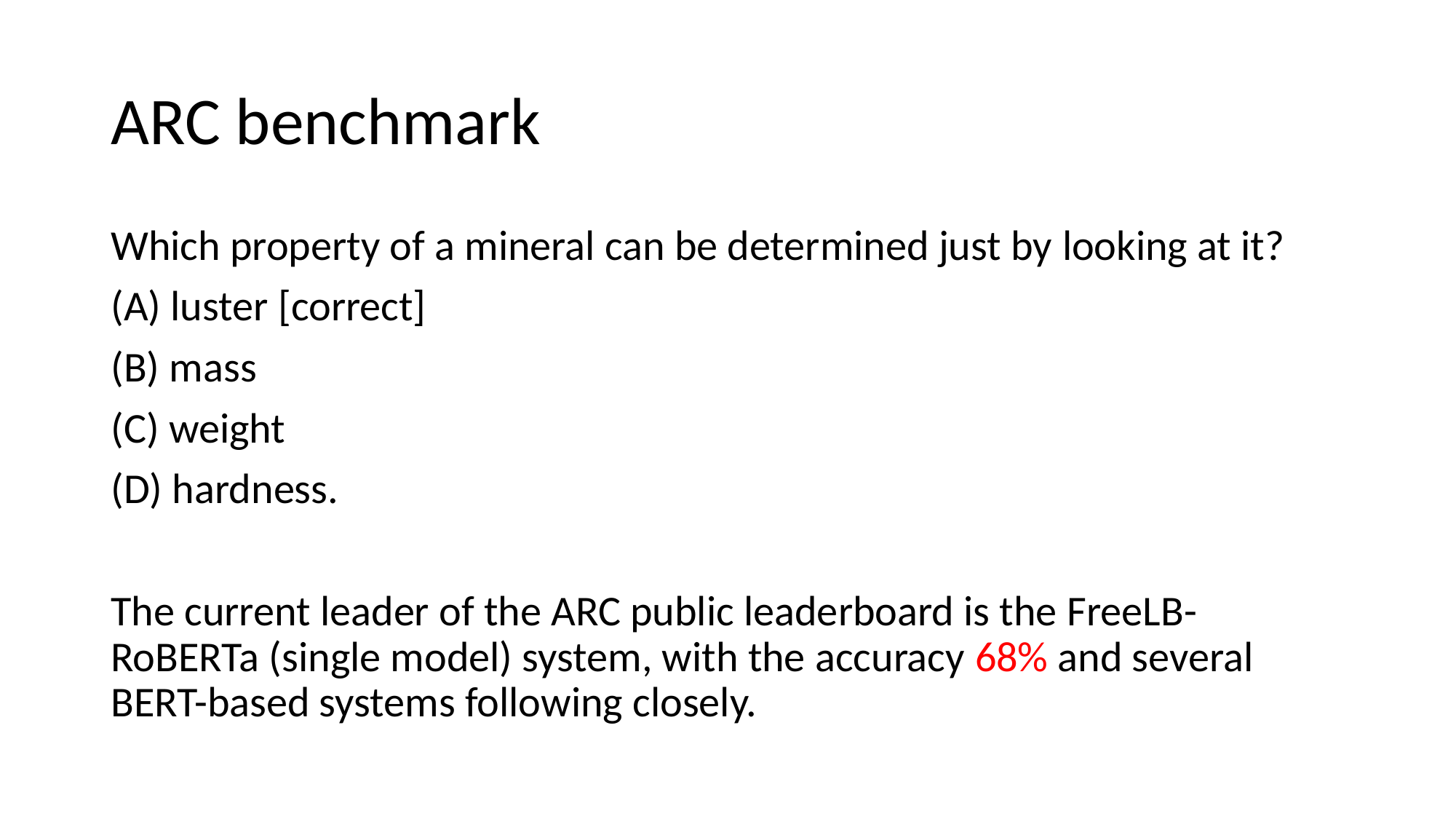

# ARC benchmark
Which property of a mineral can be determined just by looking at it?
(A) luster [correct]
(B) mass
(C) weight
(D) hardness.

The current leader of the ARC public leaderboard is the FreeLB-RoBERTa (single model) system, with the accuracy 68% and several BERT-based systems following closely.